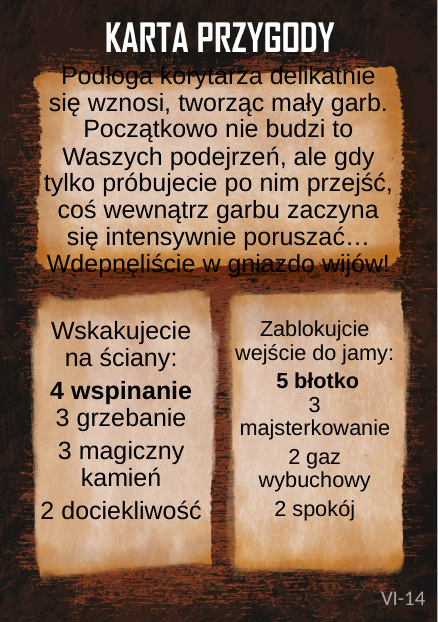

# Podłoga korytarza delikatnie się wznosi, tworząc mały garb. Początkowo nie budzi to Waszych podejrzeń, ale gdy tylko próbujecie po nim przejść, coś wewnątrz garbu zaczyna się intensywnie poruszać… Wdepnęliście w gniazdo wijów!
Wskakujecie na ściany:
4 wspinanie
3 grzebanie
3 magiczny kamień
2 dociekliwość
Zablokujcie wejście do jamy:
 5 błotko
3 majsterkowanie
2 gaz wybuchowy
2 spokój
VI-14